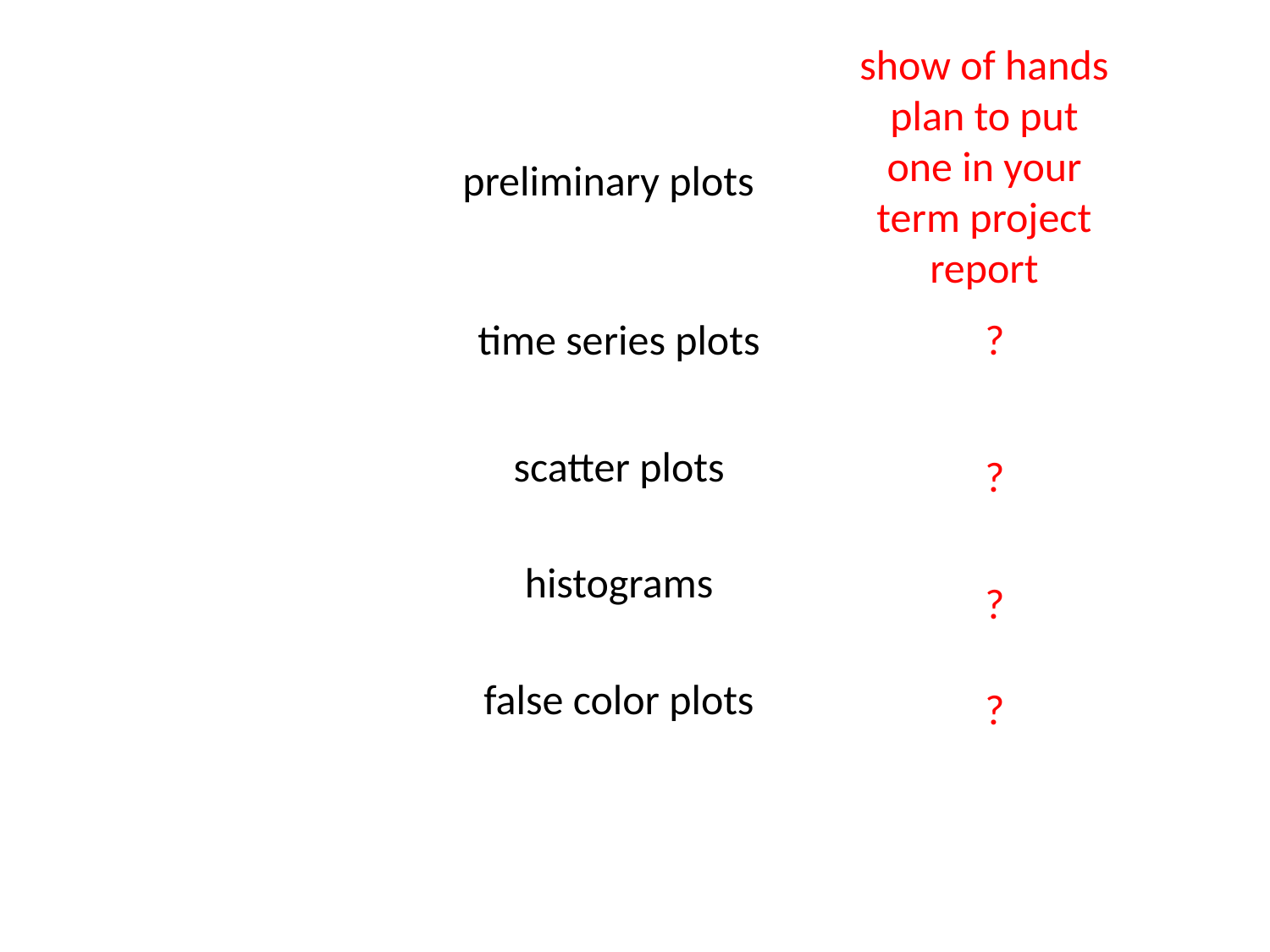

show of hands
plan to put one in your term project report
preliminary plots
time series plots
?
scatter plots
?
histograms
?
false color plots
?